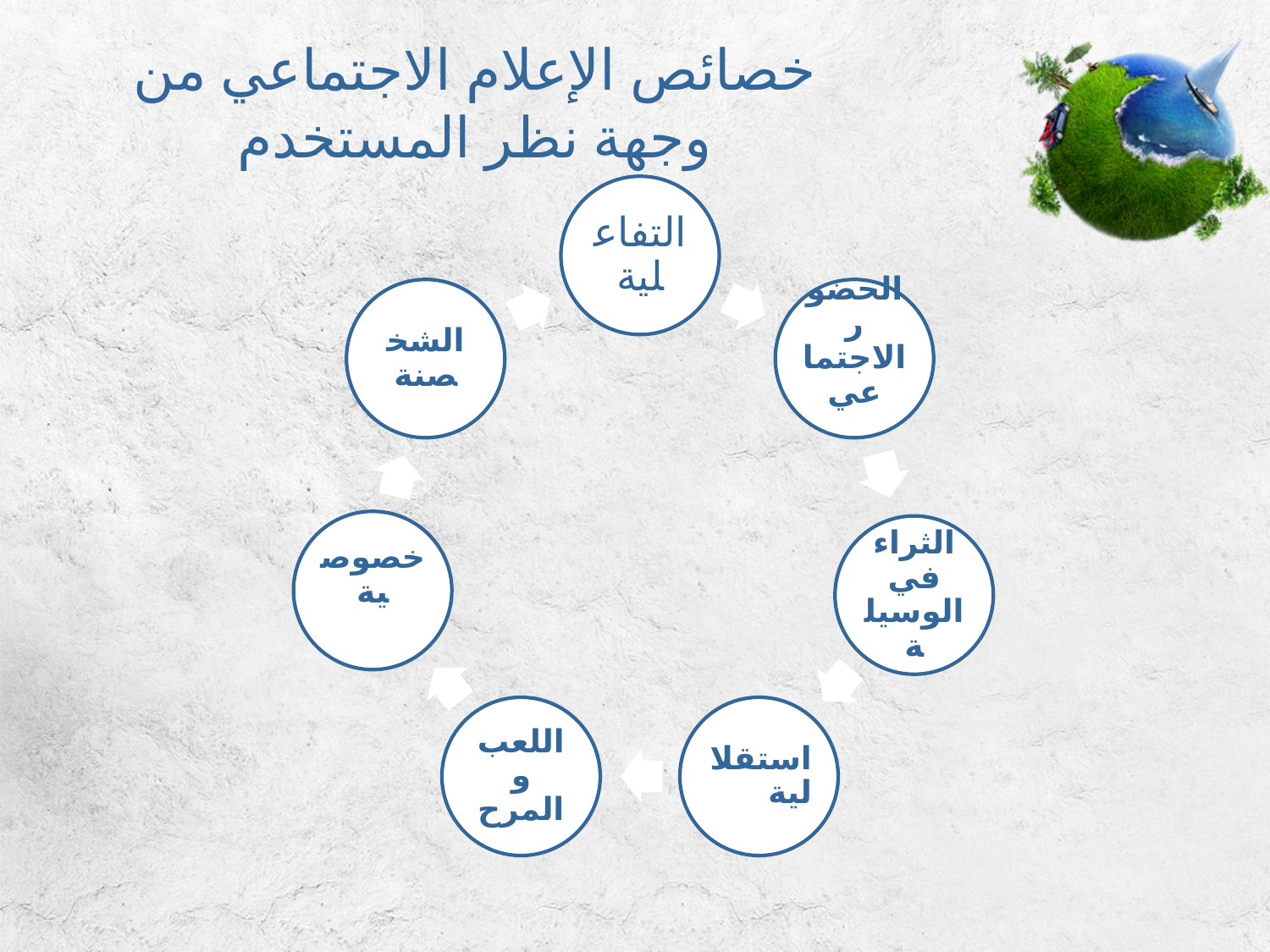

# خصائص الإعلام الاجتماعي من وجهة نظر المستخدم
التفاعلية

الحضور الاجتماعي

الثراء في الوسيلة

استقلالية

اللعب و المرح

خصوصية

الشخصنة